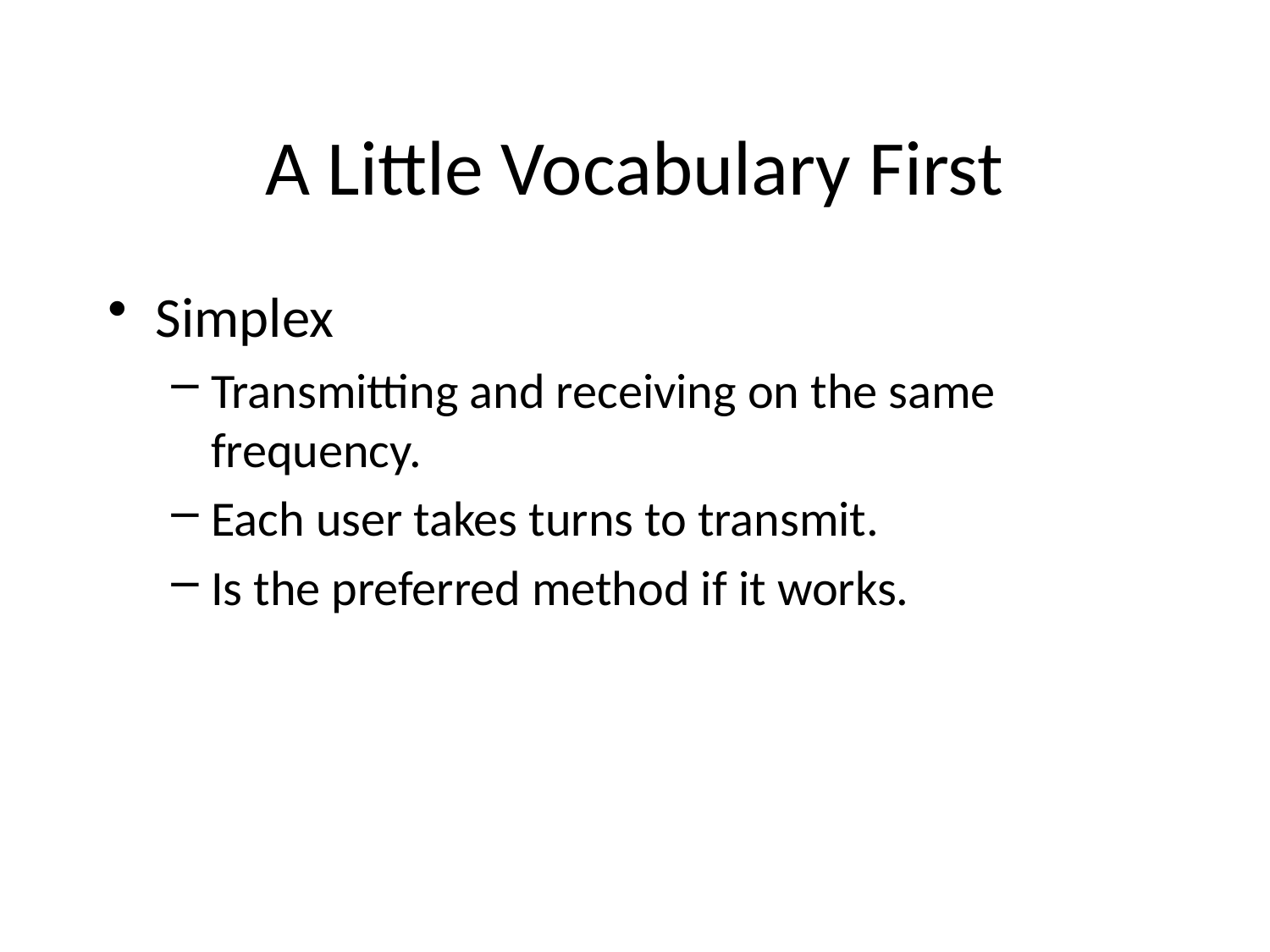

A Little Vocabulary First
Simplex
Transmitting and receiving on the same frequency.
Each user takes turns to transmit.
Is the preferred method if it works.